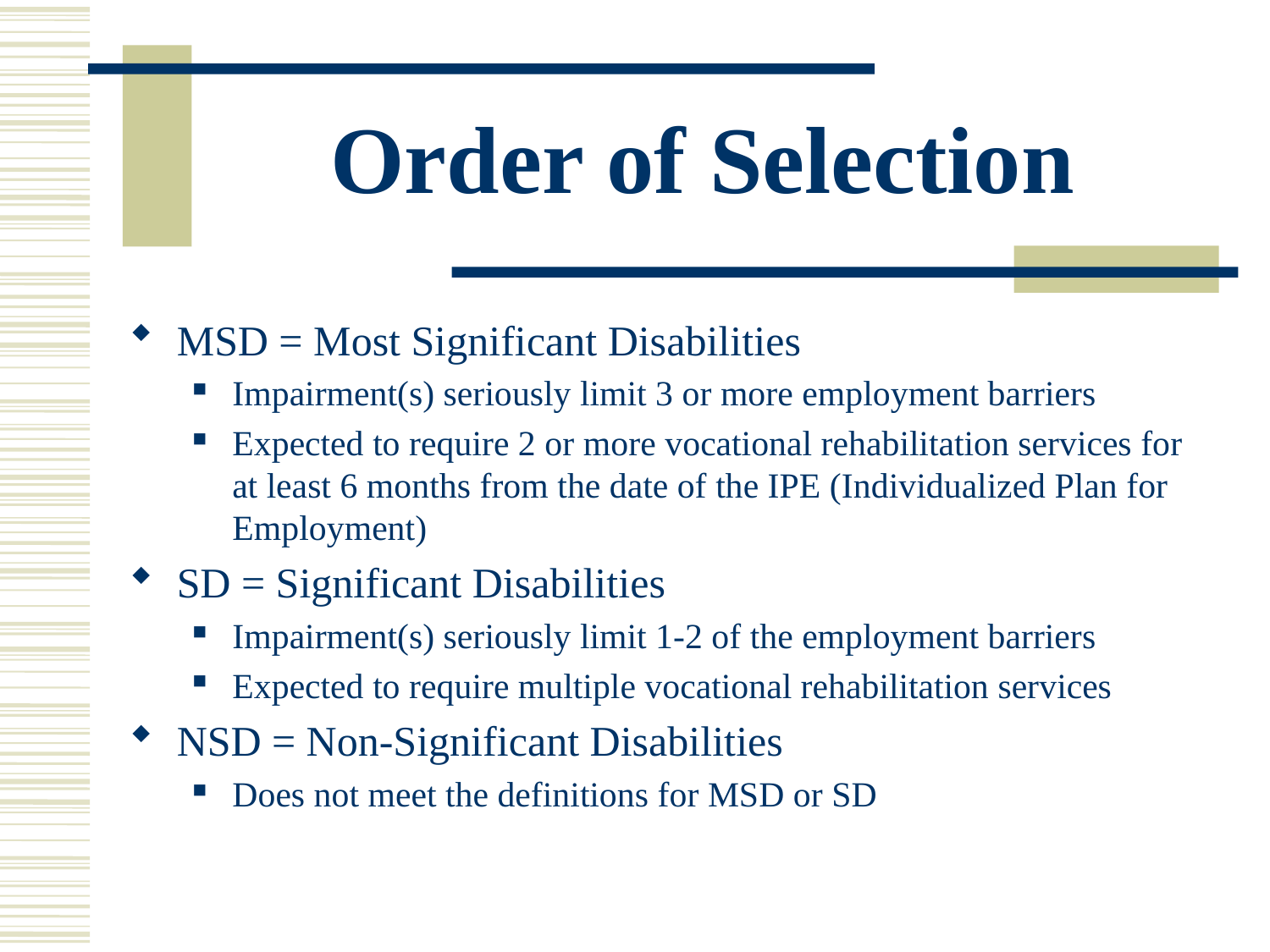

# Order of Selection
MSD = Most Significant Disabilities
Impairment(s) seriously limit 3 or more employment barriers
Expected to require 2 or more vocational rehabilitation services for at least 6 months from the date of the IPE (Individualized Plan for Employment)
SD = Significant Disabilities
Impairment(s) seriously limit 1-2 of the employment barriers
Expected to require multiple vocational rehabilitation services
NSD = Non-Significant Disabilities
Does not meet the definitions for MSD or SD